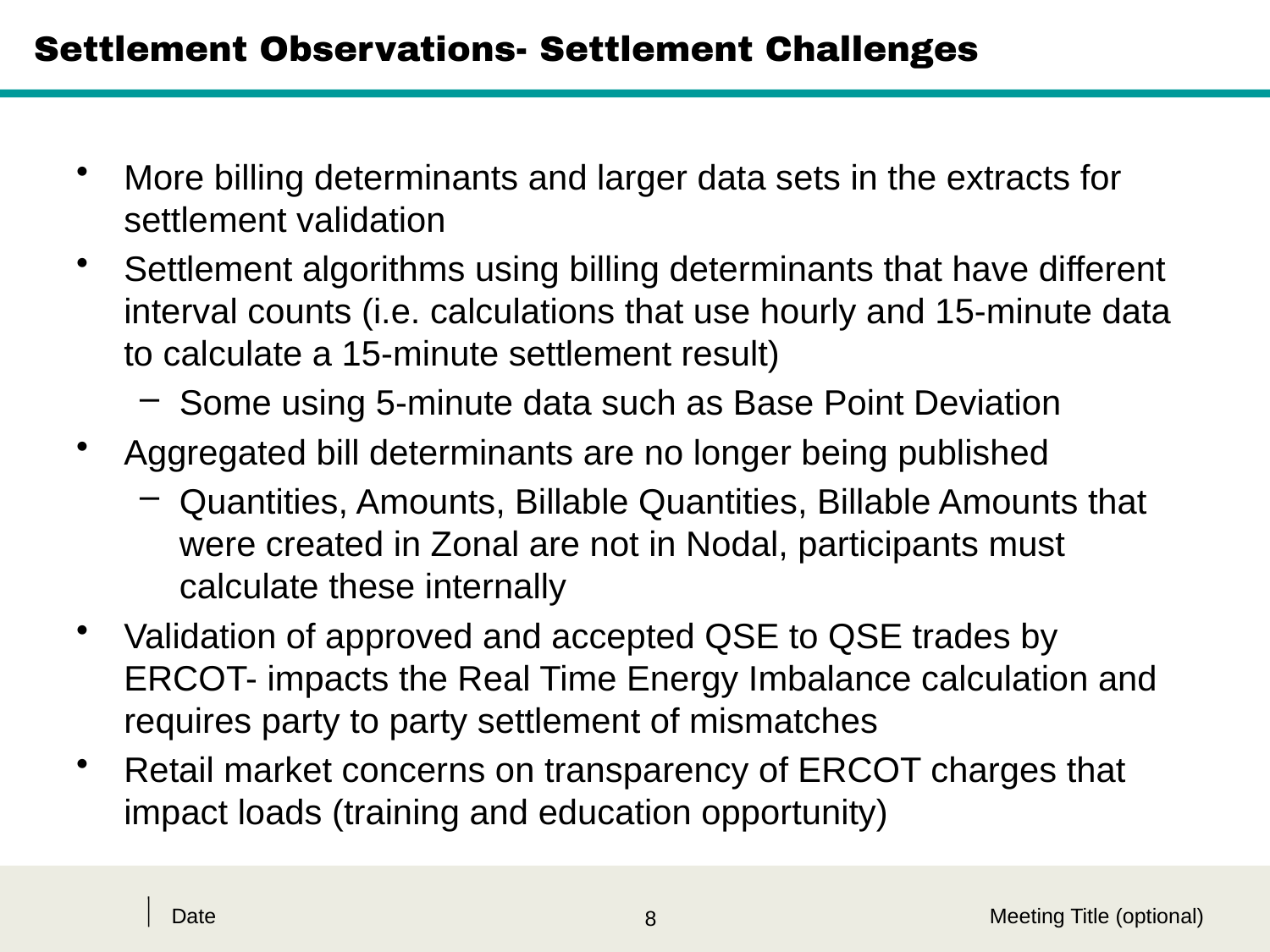

# Settlement Observations- Settlement Challenges
More billing determinants and larger data sets in the extracts for settlement validation
Settlement algorithms using billing determinants that have different interval counts (i.e. calculations that use hourly and 15-minute data to calculate a 15-minute settlement result)
Some using 5-minute data such as Base Point Deviation
Aggregated bill determinants are no longer being published
Quantities, Amounts, Billable Quantities, Billable Amounts that were created in Zonal are not in Nodal, participants must calculate these internally
Validation of approved and accepted QSE to QSE trades by ERCOT- impacts the Real Time Energy Imbalance calculation and requires party to party settlement of mismatches
Retail market concerns on transparency of ERCOT charges that impact loads (training and education opportunity)

Date
Meeting Title (optional)